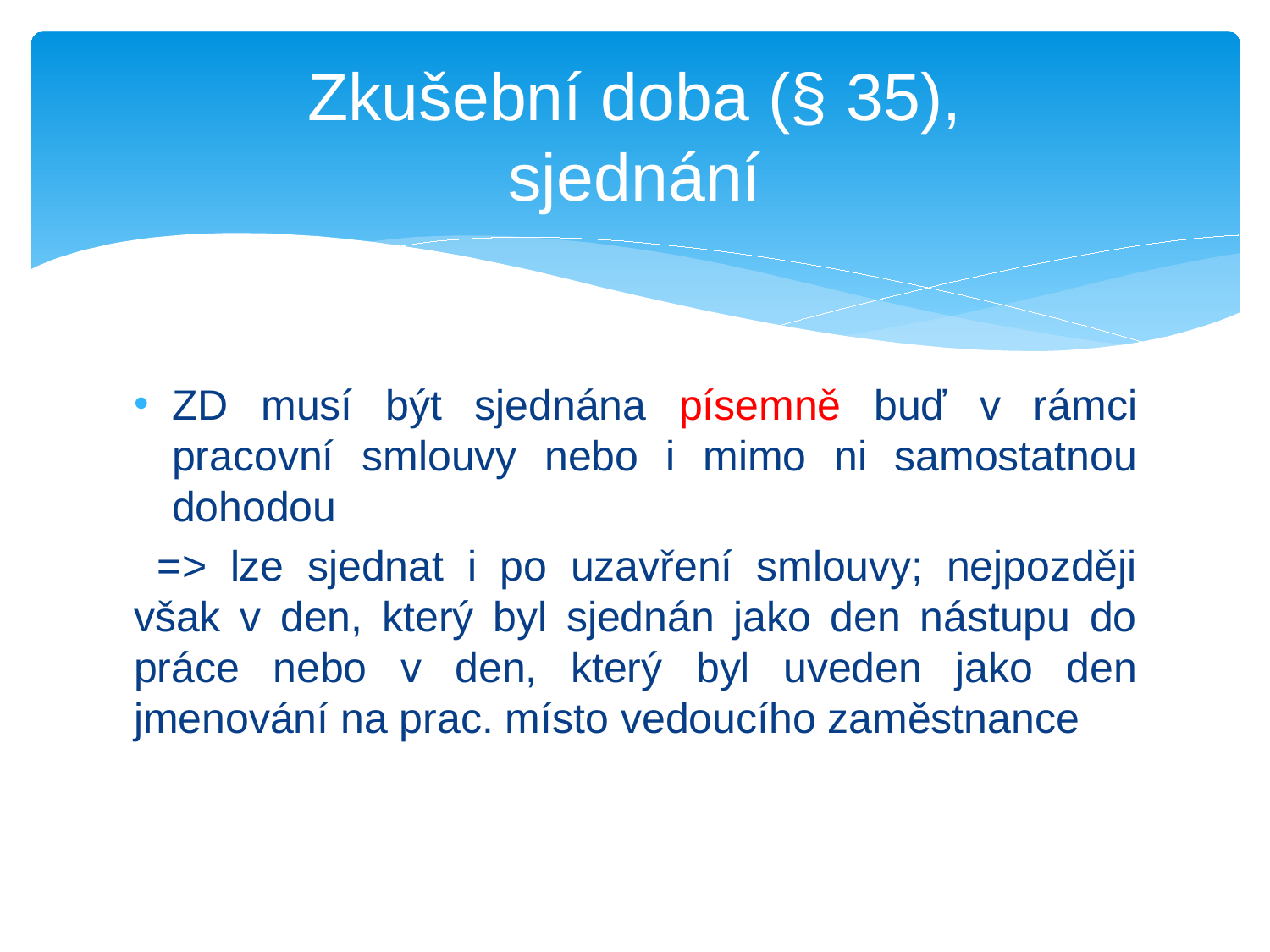

# Zkušební doba (§ 35), sjednání
ZD musí být sjednána písemně buď v rámci pracovní smlouvy nebo i mimo ni samostatnou dohodou
 => lze sjednat i po uzavření smlouvy; nejpozději však v den, který byl sjednán jako den nástupu do práce nebo v den, který byl uveden jako den jmenování na prac. místo vedoucího zaměstnance